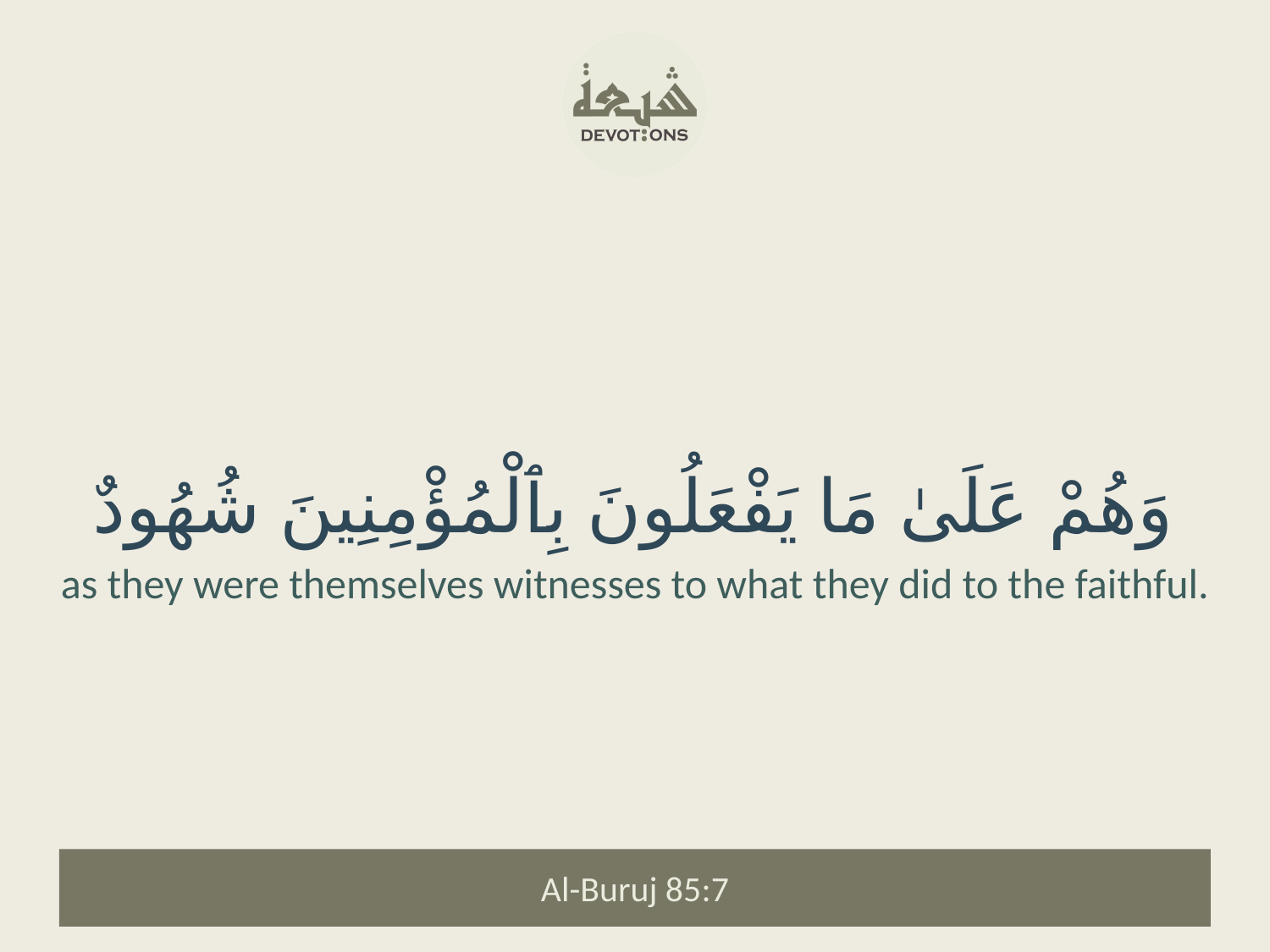

وَهُمْ عَلَىٰ مَا يَفْعَلُونَ بِٱلْمُؤْمِنِينَ شُهُودٌ
as they were themselves witnesses to what they did to the faithful.
Al-Buruj 85:7